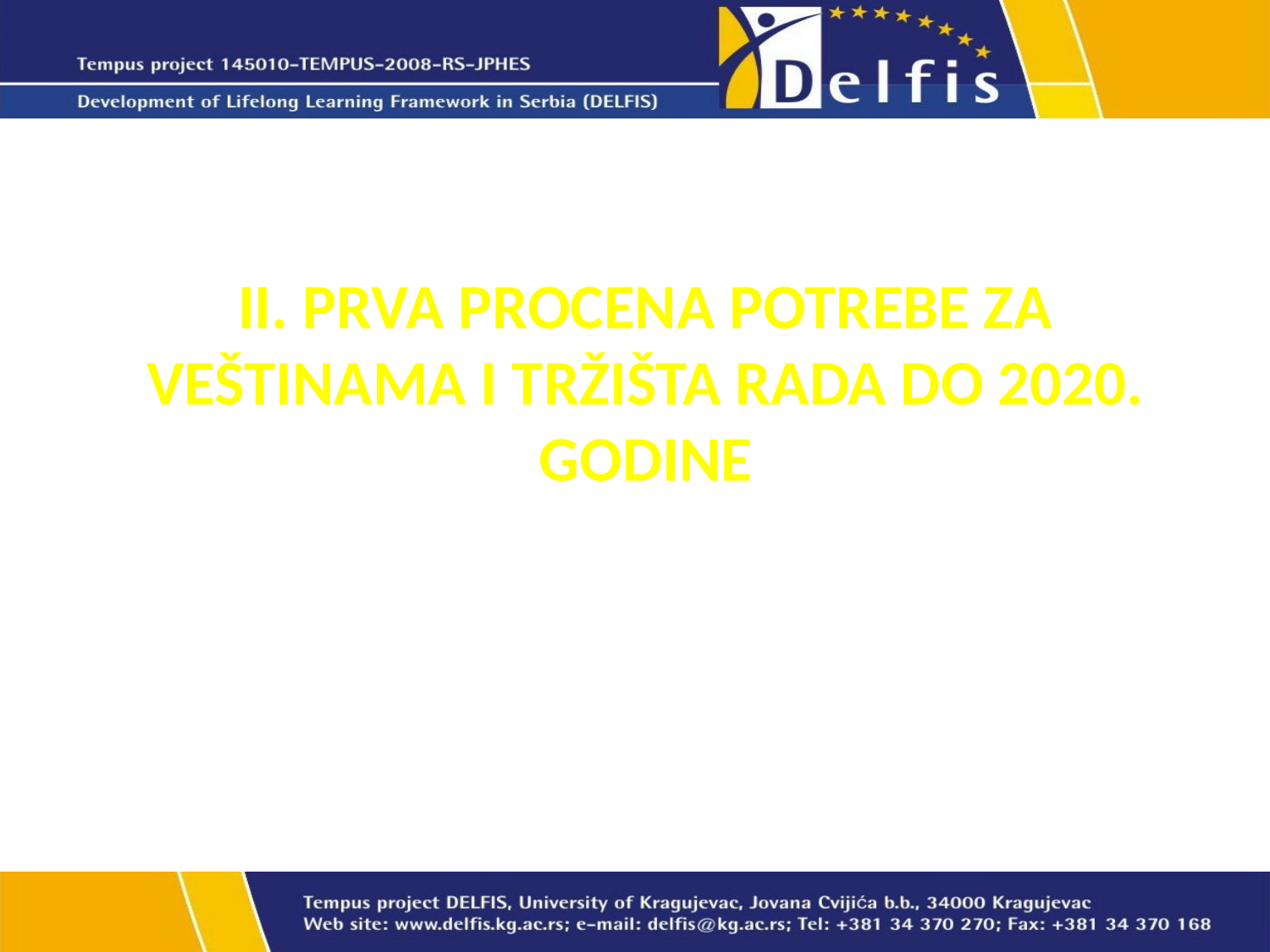

# II. PRVA PROCENA POTREBE ZA VEŠTINAMA I TRŽIŠTA RADA DO 2020. GODINE